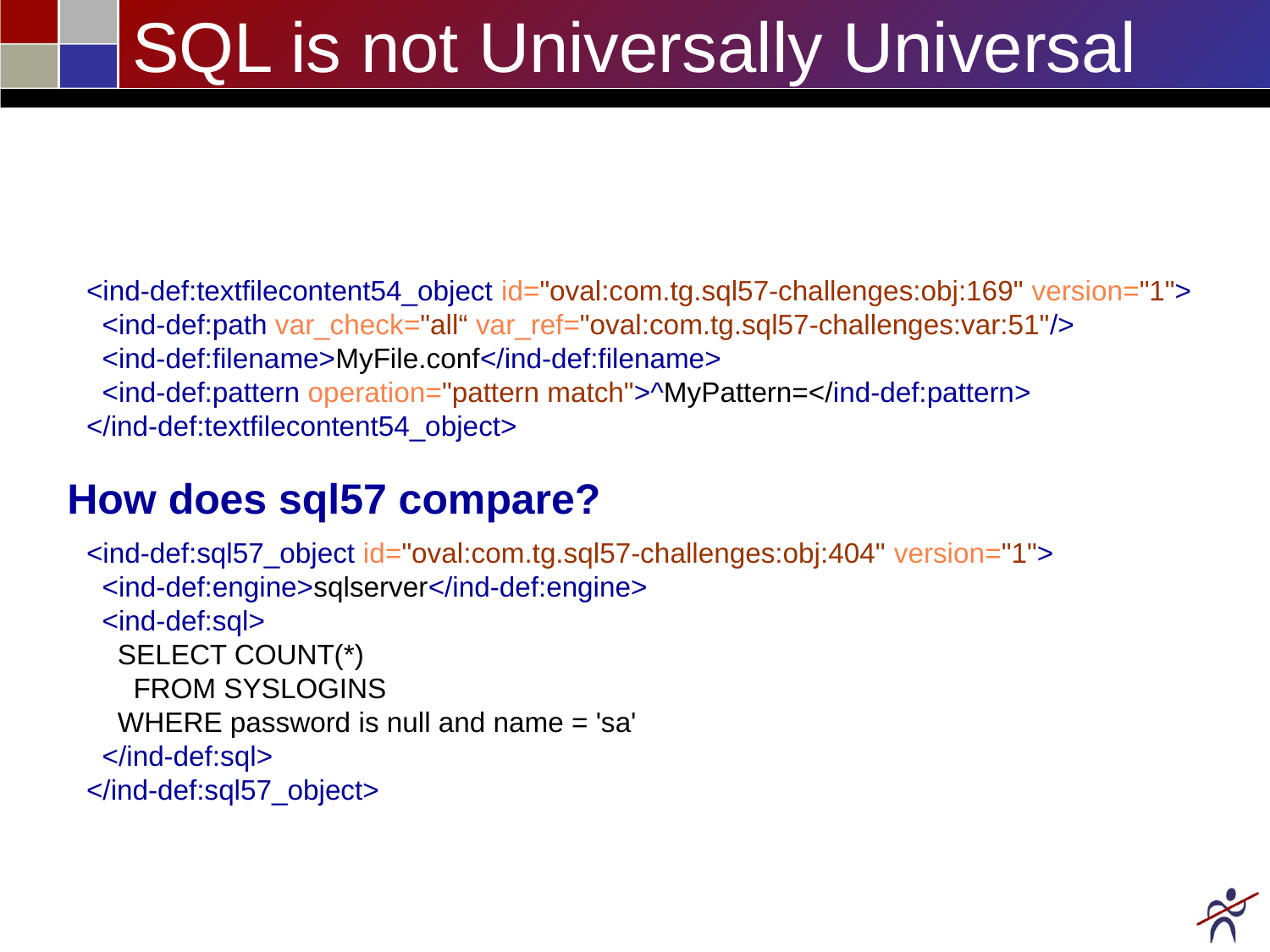

# SQL is not Universally Universal
    <ind-def:textfilecontent54_object id="oval:com.tg.sql57-challenges:obj:169" version="1">
      <ind-def:path var_check="all“ var_ref="oval:com.tg.sql57-challenges:var:51"/>
      <ind-def:filename>MyFile.conf</ind-def:filename>
      <ind-def:pattern operation="pattern match">^MyPattern=</ind-def:pattern>
    </ind-def:textfilecontent54_object>
How does sql57 compare?
    <ind-def:sql57_object id="oval:com.tg.sql57-challenges:obj:404" version="1">
      <ind-def:engine>sqlserver</ind-def:engine>
      <ind-def:sql>
        SELECT COUNT(*)
          FROM SYSLOGINS
        WHERE password is null and name = 'sa'
      </ind-def:sql>
    </ind-def:sql57_object>